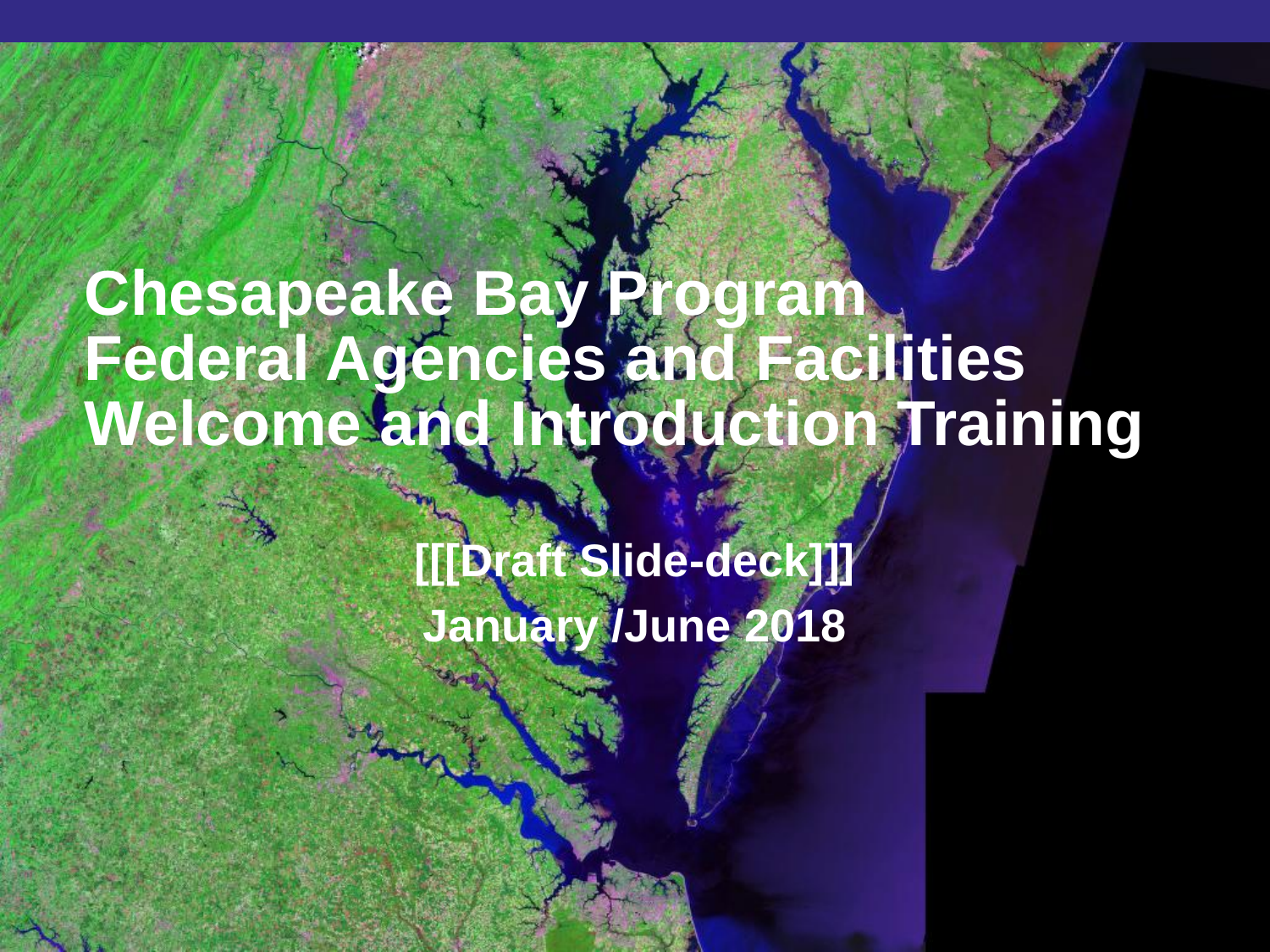

# Chesapeake Bay Program Federal Agencies and Facilities Welcome and Introduction Training
[[[Draft Slide-deck]]]
January /June 2018
1